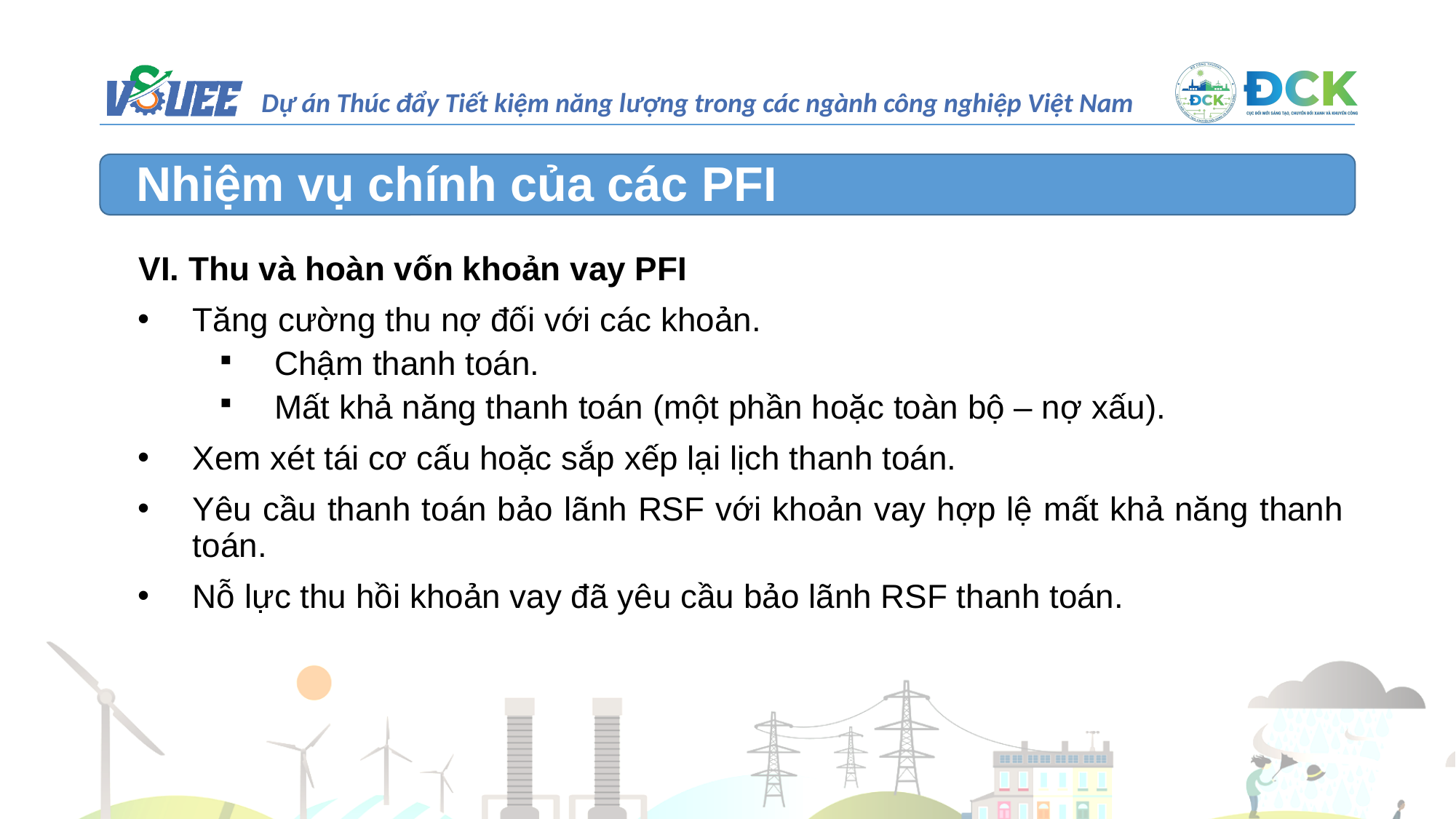

Nhiệm vụ chính của các PFI

   VI. Thu và hoàn vốn khoản vay PFI
Tăng cường thu nợ đối với các khoản.
Chậm thanh toán.
Mất khả năng thanh toán (một phần hoặc toàn bộ – nợ xấu).
Xem xét tái cơ cấu hoặc sắp xếp lại lịch thanh toán.
Yêu cầu thanh toán bảo lãnh RSF với khoản vay hợp lệ mất khả năng thanh toán.
Nỗ lực thu hồi khoản vay đã yêu cầu bảo lãnh RSF thanh toán.